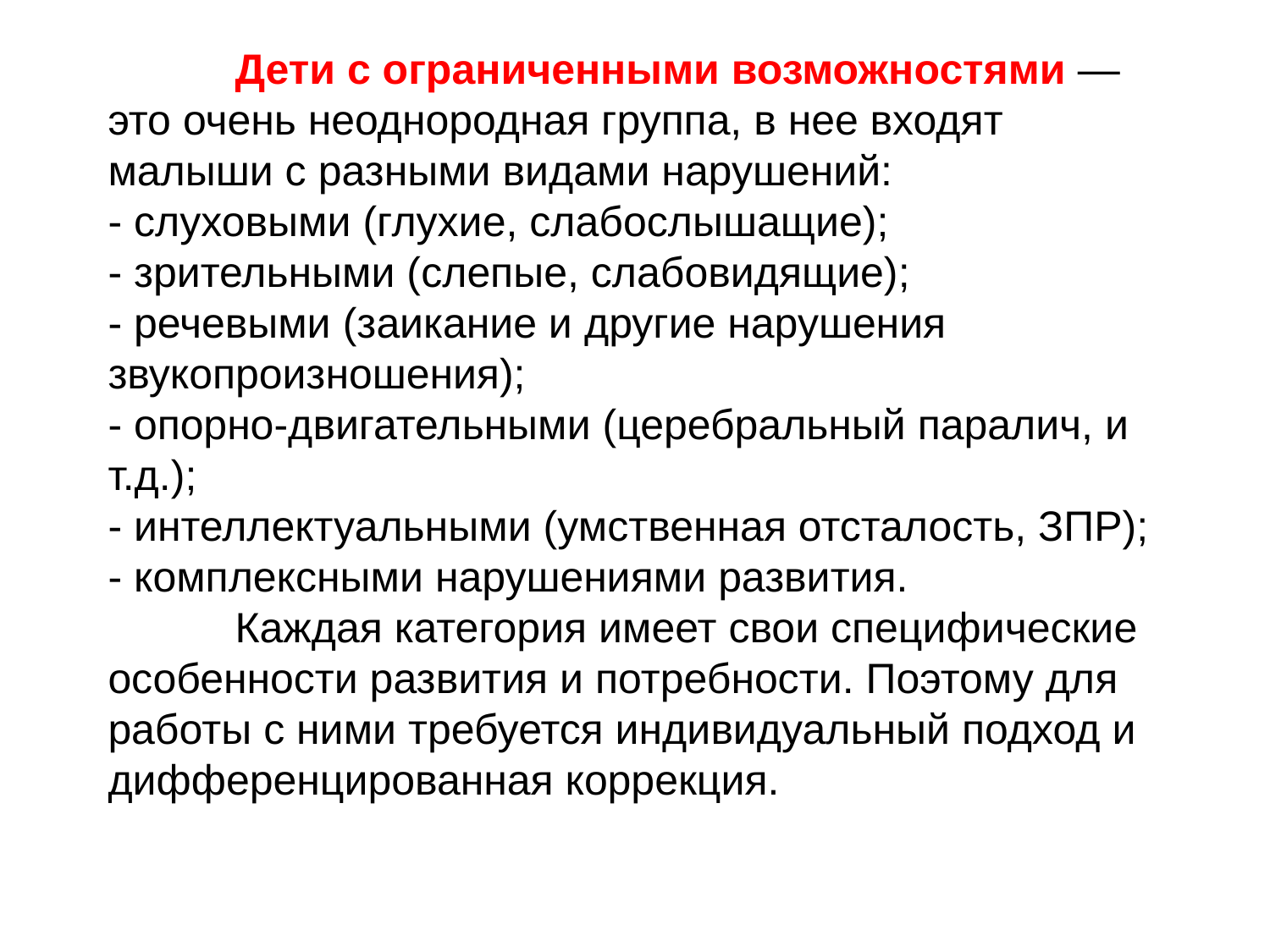

# Дети с ограниченными возможностями — это очень неоднородная группа, в нее входят малыши с разными видами нарушений: - слуховыми (глухие, слабослышащие); - зрительными (слепые, слабовидящие); - речевыми (заикание и другие нарушения звукопроизношения); - опорно-двигательными (церебральный паралич, и т.д.); - интеллектуальными (умственная отсталость, ЗПР); - комплексными нарушениями развития. Каждая категория имеет свои специфические особенности развития и потребности. Поэтому для работы с ними требуется индивидуальный подход и дифференцированная коррекция.